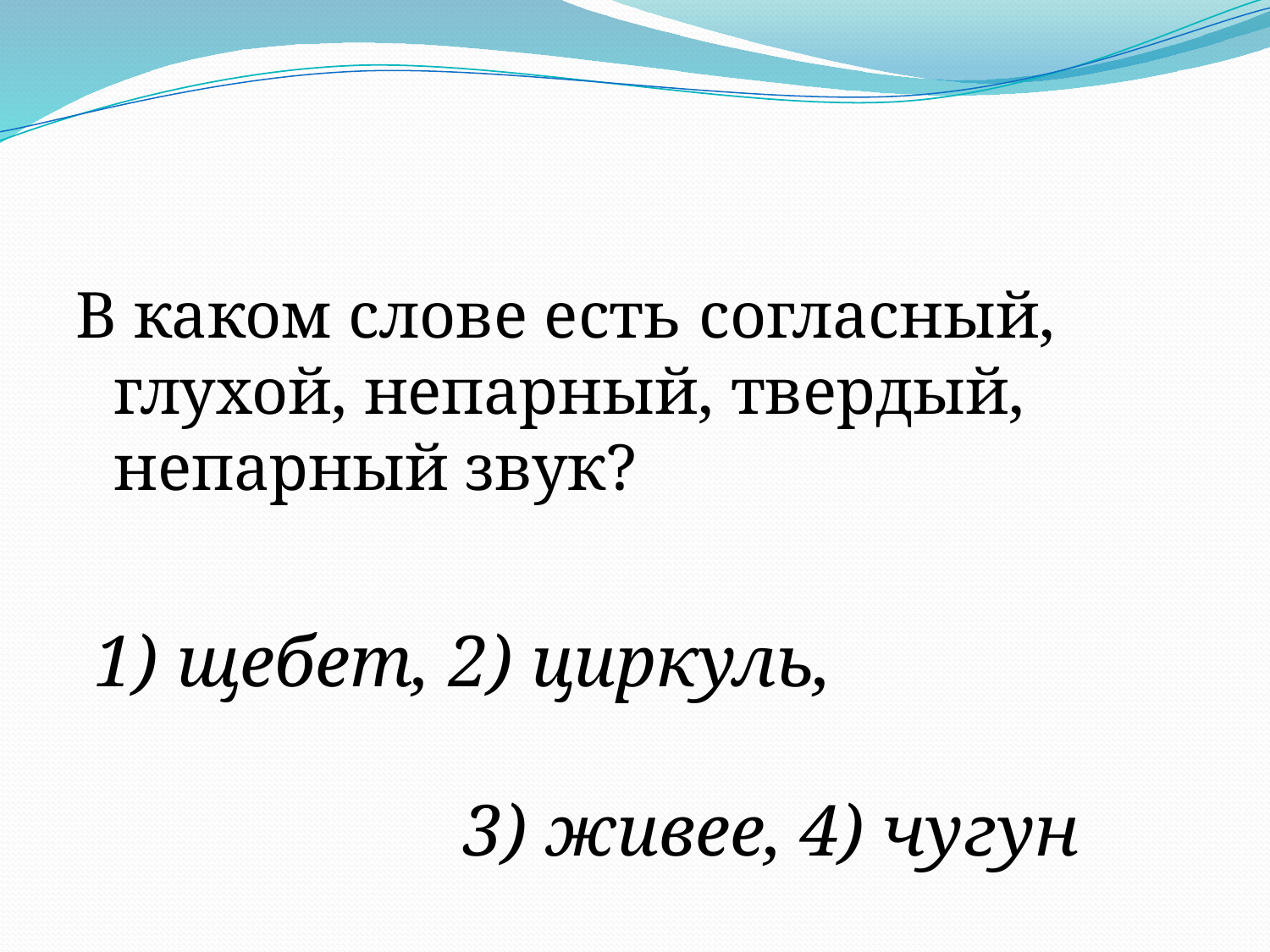

#
В каком слове есть согласный, глухой, непарный, твердый, непарный звук?

 1) щебет, 2) циркуль,                                                                                                  3) живее, 4) чугун